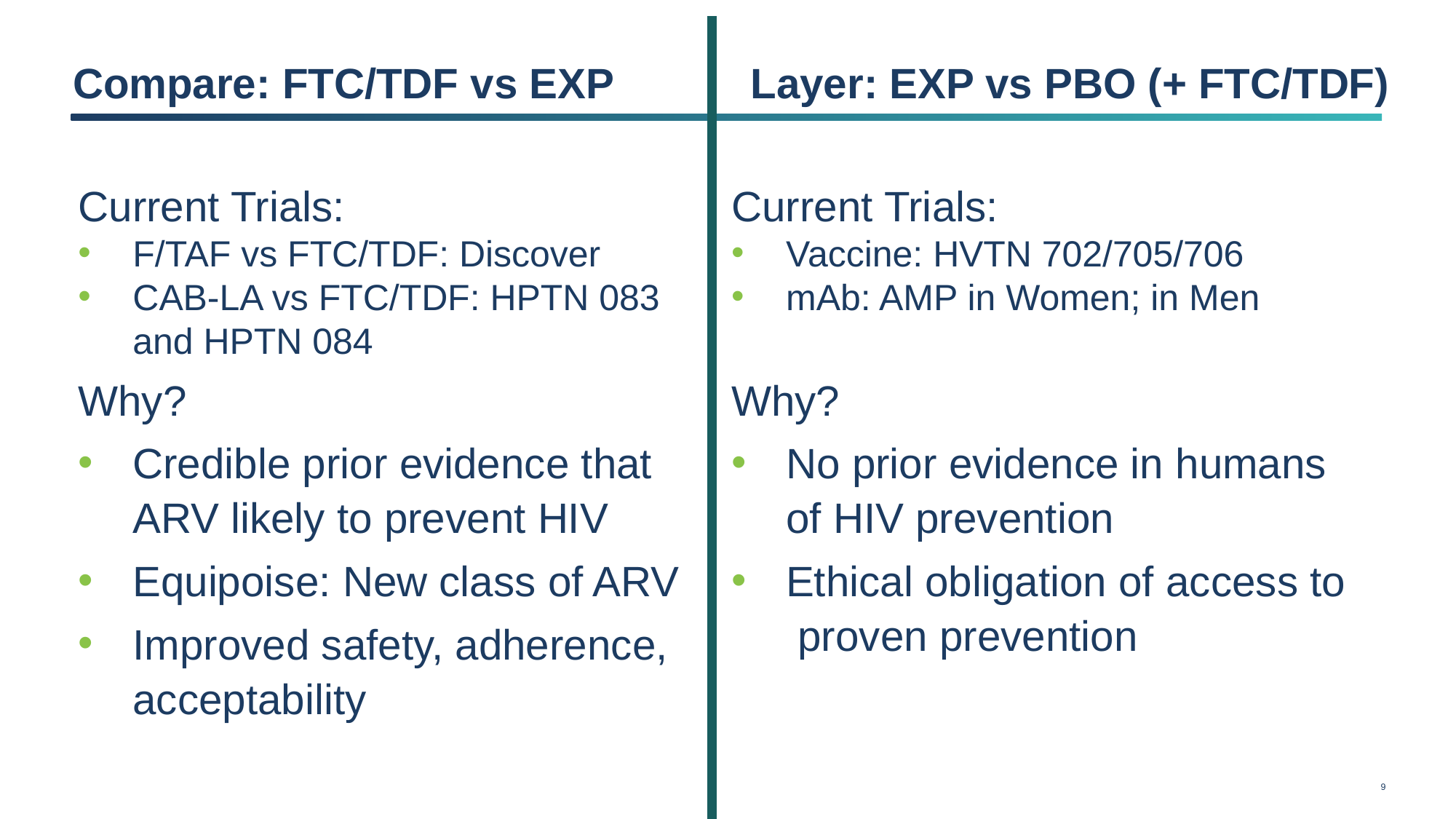

# Compare: FTC/TDF vs EXP
Layer: EXP vs PBO (+ FTC/TDF)
Current Trials:
F/TAF vs FTC/TDF: Discover
CAB-LA vs FTC/TDF: HPTN 083 and HPTN 084
Why?
Credible prior evidence that ARV likely to prevent HIV
Equipoise: New class of ARV
Improved safety, adherence, acceptability

Current Trials:
Vaccine: HVTN 702/705/706
mAb: AMP in Women; in Men

Why?
No prior evidence in humans of HIV prevention
Ethical obligation of access to  proven prevention
9